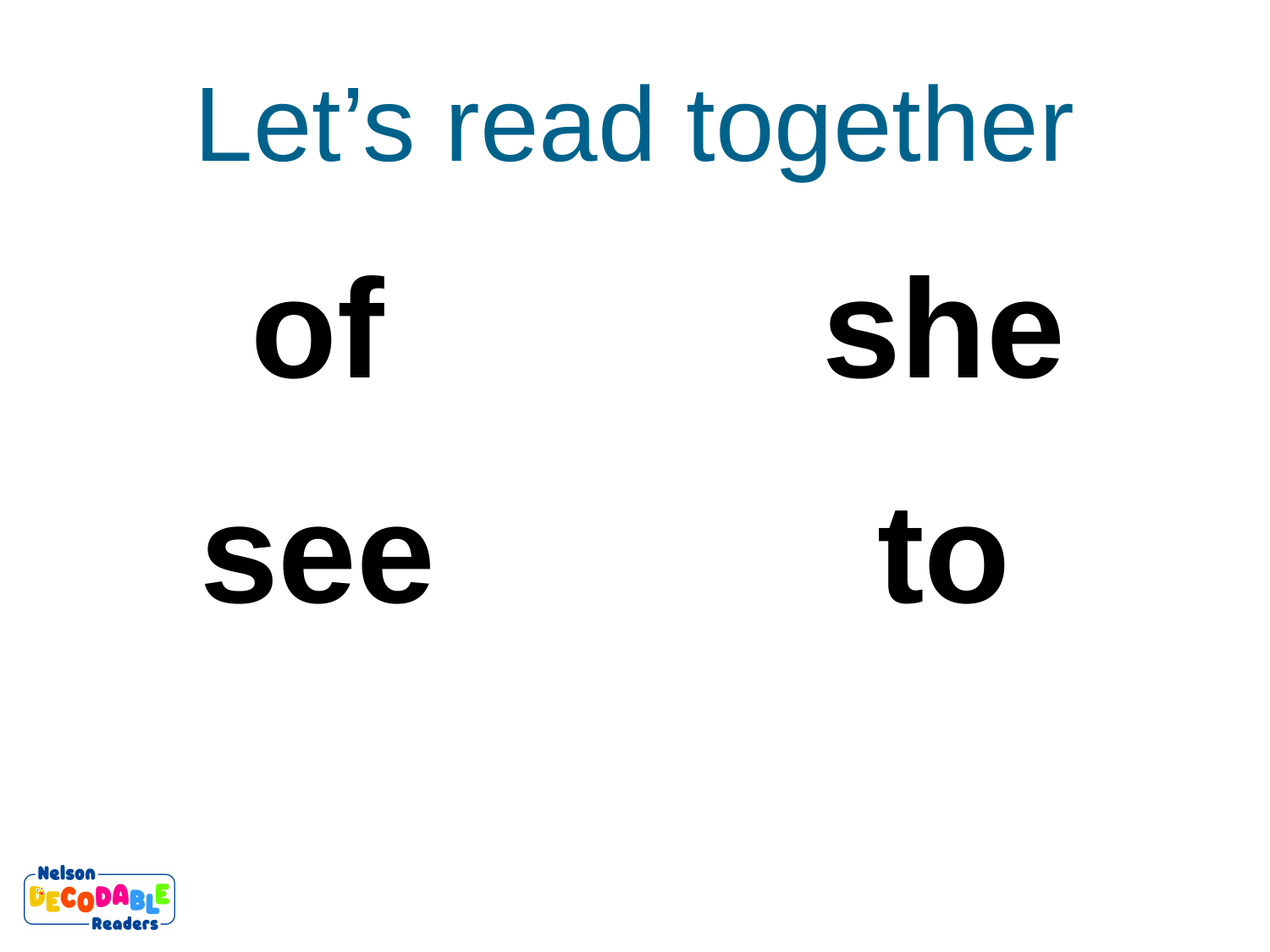

Let’s read together
of
she
see
to